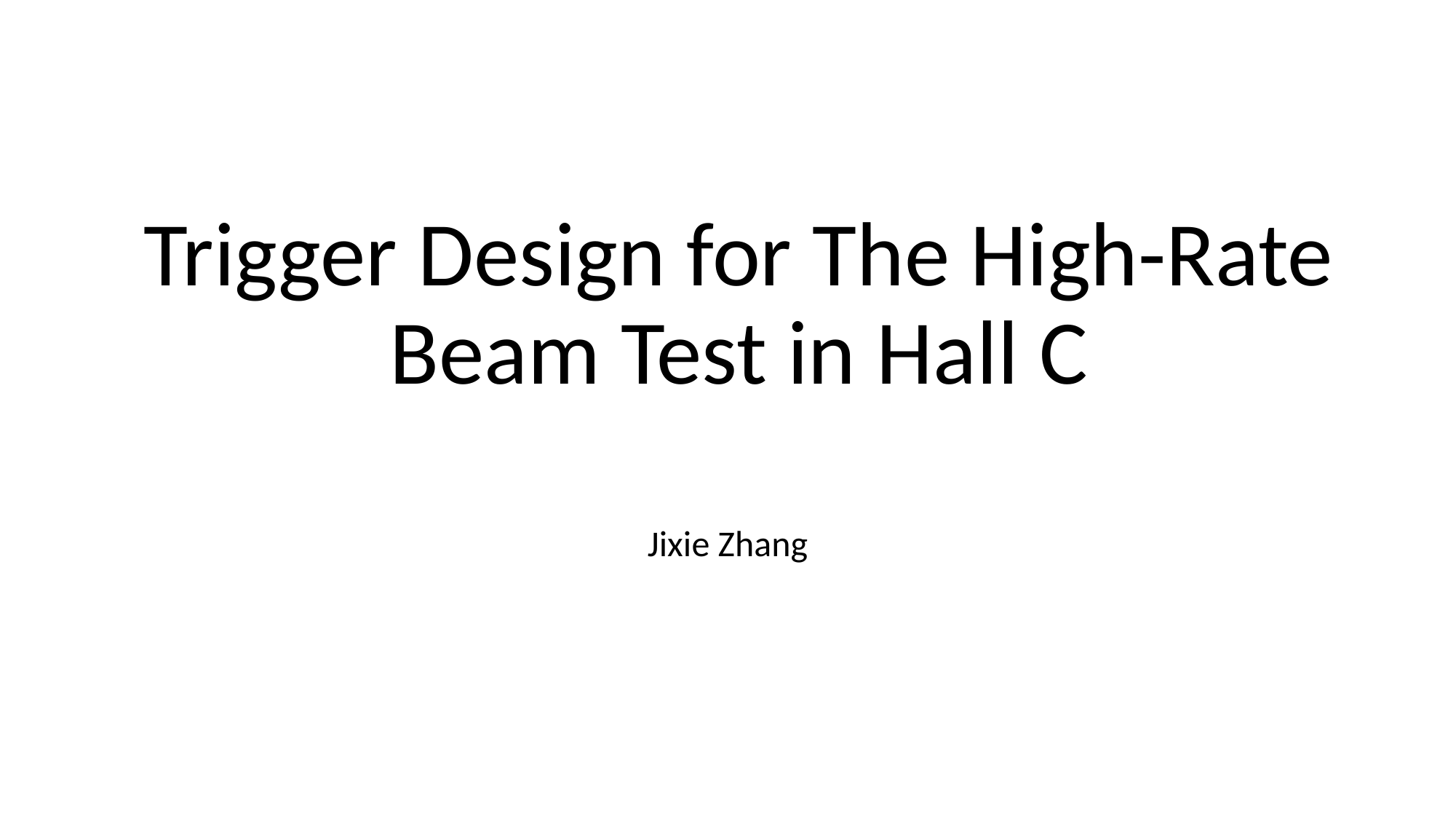

# Trigger Design for The High-Rate Beam Test in Hall C
Jixie Zhang